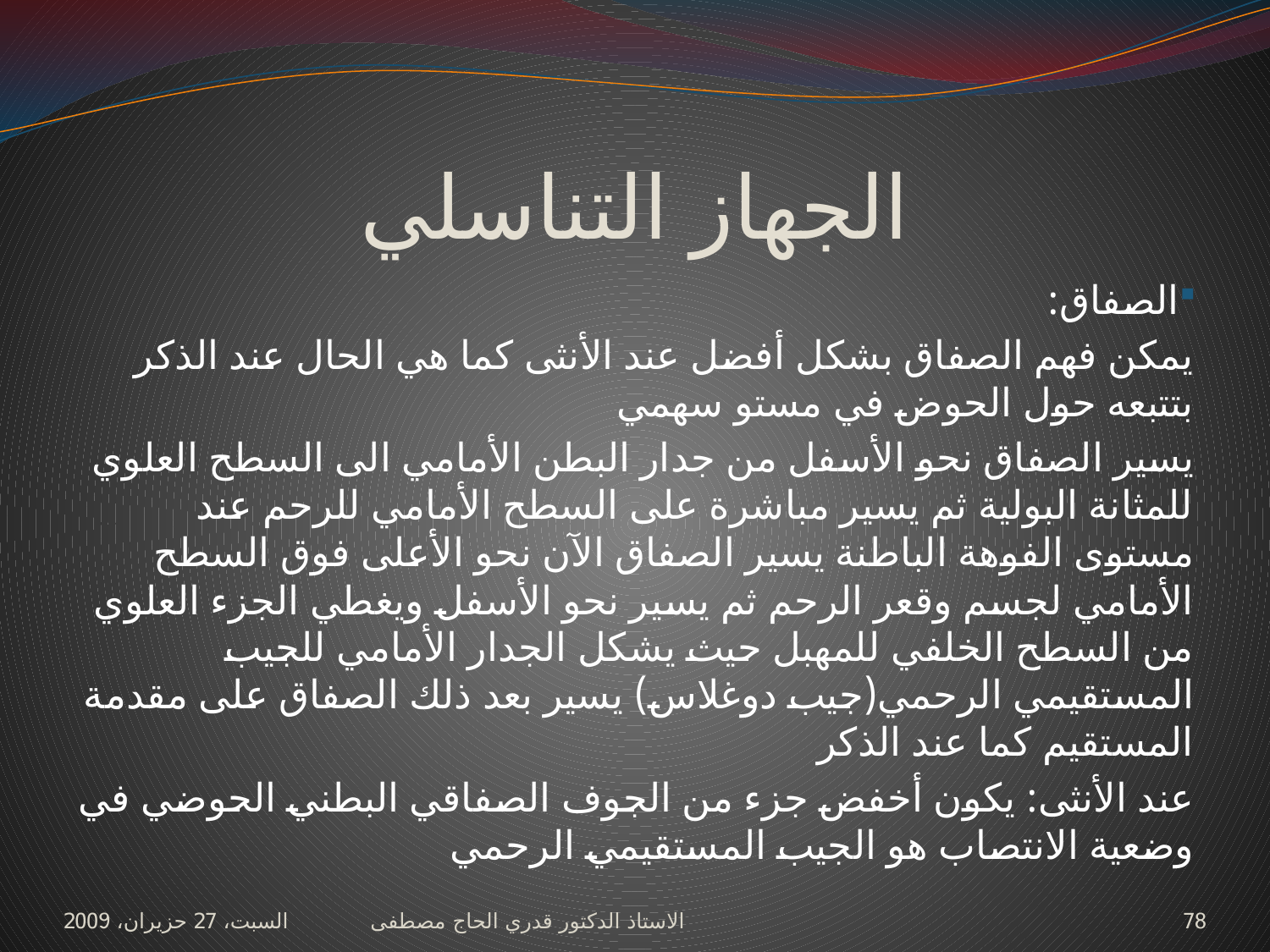

# الجهاز التناسلي
الصفاق:
يمكن فهم الصفاق بشكل أفضل عند الأنثى كما هي الحال عند الذكر بتتبعه حول الحوض في مستو سهمي
يسير الصفاق نحو الأسفل من جدار البطن الأمامي الى السطح العلوي للمثانة البولية ثم يسير مباشرة على السطح الأمامي للرحم عند مستوى الفوهة الباطنة يسير الصفاق الآن نحو الأعلى فوق السطح الأمامي لجسم وقعر الرحم ثم يسير نحو الأسفل ويغطي الجزء العلوي من السطح الخلفي للمهبل حيث يشكل الجدار الأمامي للجيب المستقيمي الرحمي(جيب دوغلاس) يسير بعد ذلك الصفاق على مقدمة المستقيم كما عند الذكر
عند الأنثى: يكون أخفض جزء من الجوف الصفاقي البطني الحوضي في وضعية الانتصاب هو الجيب المستقيمي الرحمي
السبت، 27 حزيران، 2009
الاستاذ الدكتور قدري الحاج مصطفى
78